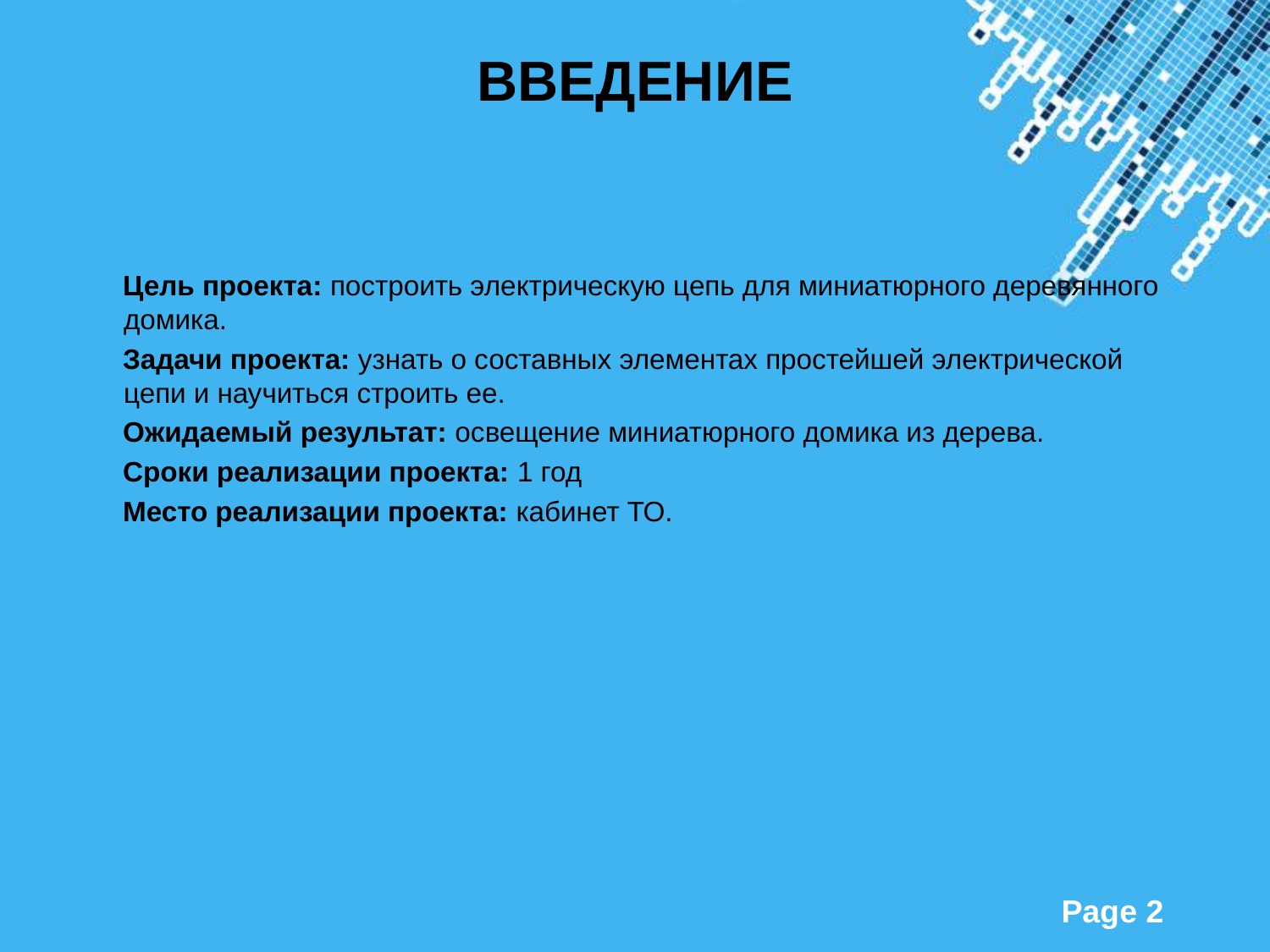

# ВВЕДЕНИЕ

      Цель проекта: построить электрическую цепь для миниатюрного деревянного домика.
      Задачи проекта: узнать о составных элементах простейшей электрической  цепи и научиться строить ее.
      Ожидаемый результат: освещение миниатюрного домика из дерева.
      Сроки реализации проекта: 1 год
      Место реализации проекта: кабинет ТО.